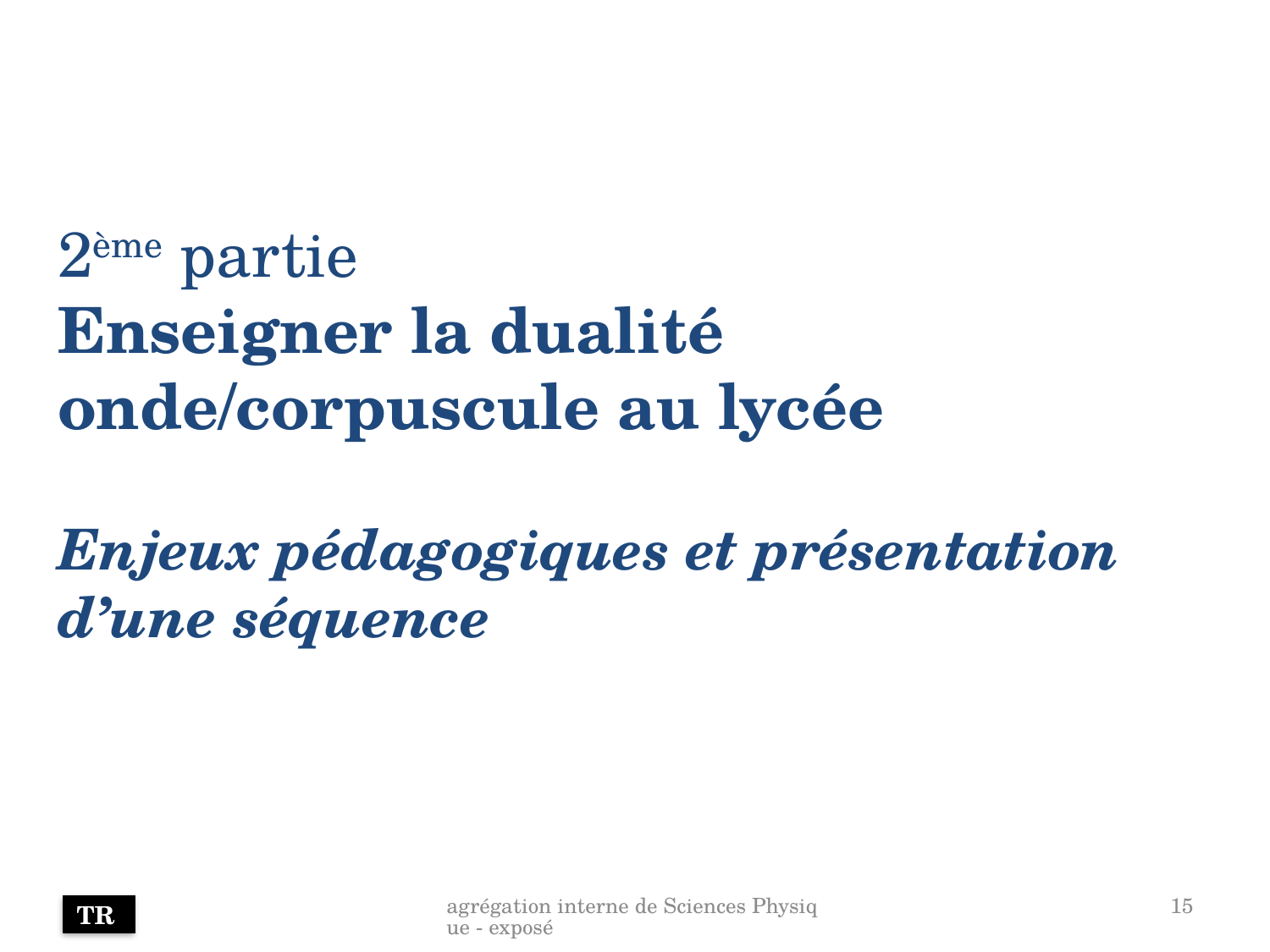

# 2ème partie Enseigner la dualité onde/corpuscule au lycée Enjeux pédagogiques et présentation d’une séquence
agrégation interne de Sciences Physique - exposé
15
TR